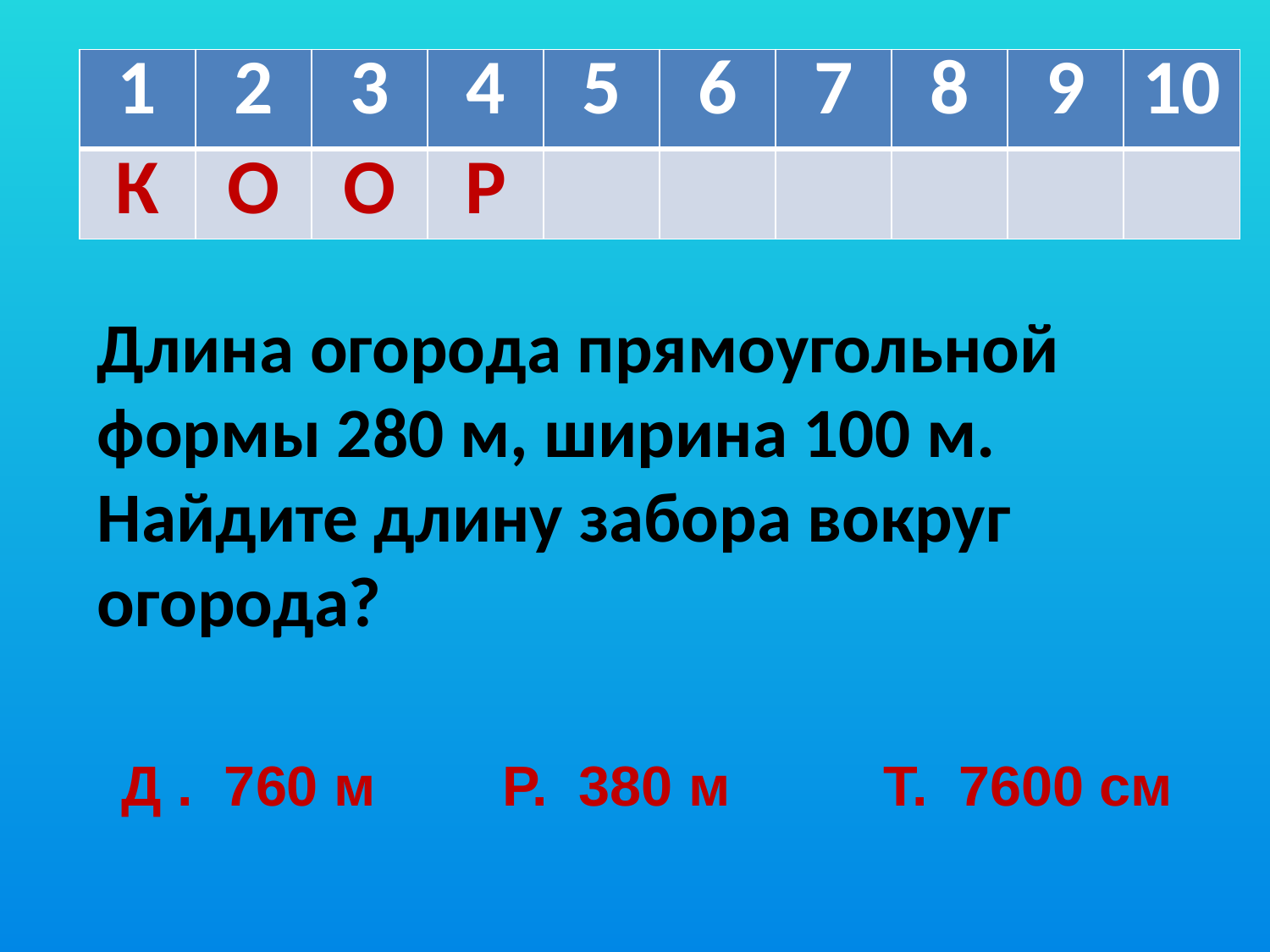

| 1 | 2 | 3 | 4 | 5 | 6 | 7 | 8 | 9 | 10 |
| --- | --- | --- | --- | --- | --- | --- | --- | --- | --- |
| К | О | О | Р |  |  |  |  |  |  |
Длина огорода прямоугольной формы 280 м, ширина 100 м. Найдите длину забора вокруг огорода?
Д .  760 м	Р.  380 м		Т.  7600 см